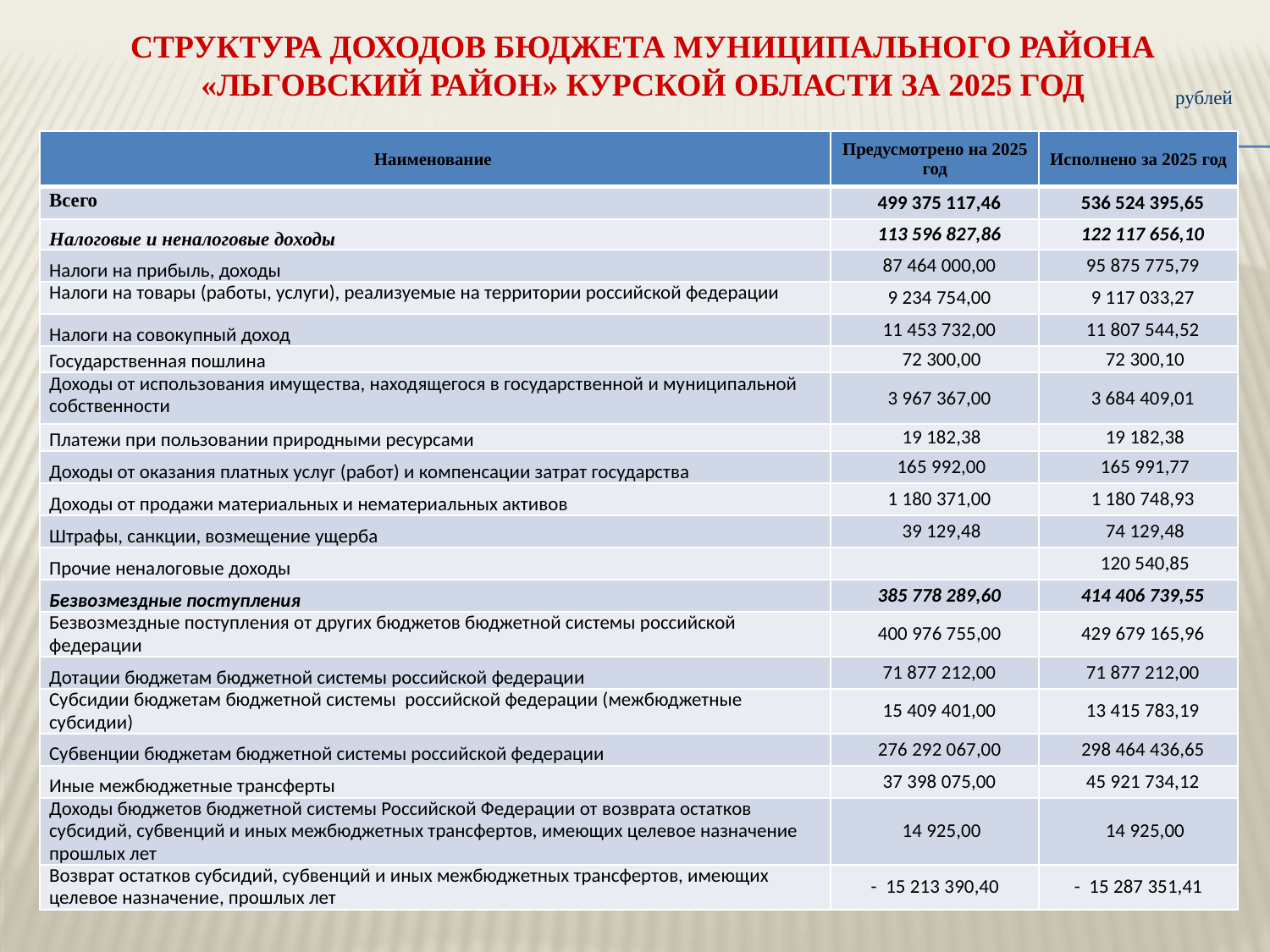

# Структура доходов бюджета МУНИЦИПАЛЬНОГО РАЙОНА «ЛЬГОВСКИЙ РАЙОН» Курской области за 2025 год
рублей
| Наименование | Предусмотрено на 2025 год | Исполнено за 2025 год |
| --- | --- | --- |
| Всего | 499 375 117,46 | 536 524 395,65 |
| Налоговые и неналоговые доходы | 113 596 827,86 | 122 117 656,10 |
| Налоги на прибыль, доходы | 87 464 000,00 | 95 875 775,79 |
| Налоги на товары (работы, услуги), реализуемые на территории российской федерации | 9 234 754,00 | 9 117 033,27 |
| Налоги на совокупный доход | 11 453 732,00 | 11 807 544,52 |
| Государственная пошлина | 72 300,00 | 72 300,10 |
| Доходы от использования имущества, находящегося в государственной и муниципальной собственности | 3 967 367,00 | 3 684 409,01 |
| Платежи при пользовании природными ресурсами | 19 182,38 | 19 182,38 |
| Доходы от оказания платных услуг (работ) и компенсации затрат государства | 165 992,00 | 165 991,77 |
| Доходы от продажи материальных и нематериальных активов | 1 180 371,00 | 1 180 748,93 |
| Штрафы, санкции, возмещение ущерба | 39 129,48 | 74 129,48 |
| Прочие неналоговые доходы |  | 120 540,85 |
| Безвозмездные поступления | 385 778 289,60 | 414 406 739,55 |
| Безвозмездные поступления от других бюджетов бюджетной системы российской федерации | 400 976 755,00 | 429 679 165,96 |
| Дотации бюджетам бюджетной системы российской федерации | 71 877 212,00 | 71 877 212,00 |
| Субсидии бюджетам бюджетной системы российской федерации (межбюджетные субсидии) | 15 409 401,00 | 13 415 783,19 |
| Субвенции бюджетам бюджетной системы российской федерации | 276 292 067,00 | 298 464 436,65 |
| Иные межбюджетные трансферты | 37 398 075,00 | 45 921 734,12 |
| Доходы бюджетов бюджетной системы Российской Федерации от возврата остатков субсидий, субвенций и иных межбюджетных трансфертов, имеющих целевое назначение прошлых лет | 14 925,00 | 14 925,00 |
| Возврат остатков субсидий, субвенций и иных межбюджетных трансфертов, имеющих целевое назначение, прошлых лет | -  15 213 390,40 | -  15 287 351,41 |